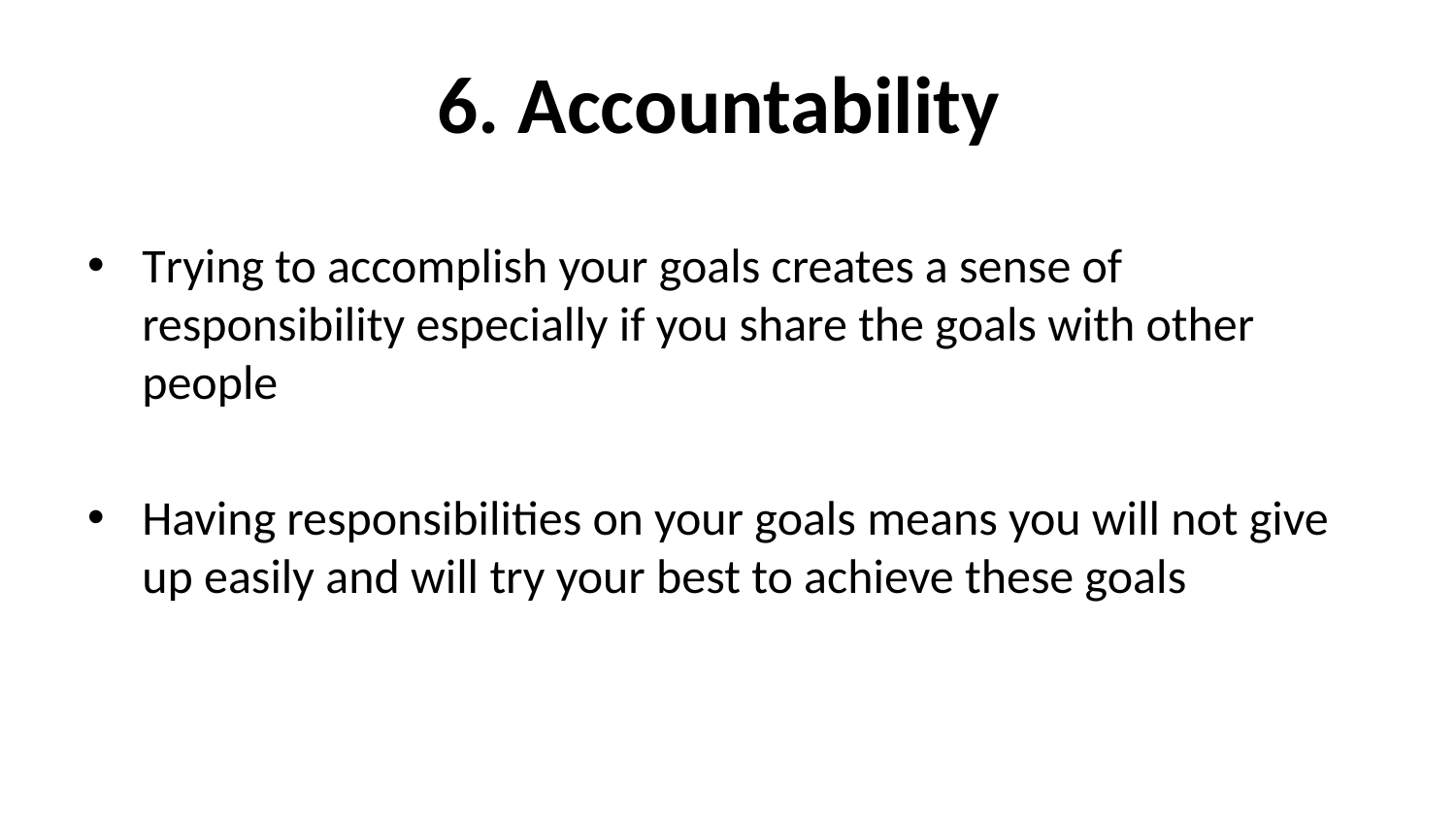

# 6. Accountability
Trying to accomplish your goals creates a sense of responsibility especially if you share the goals with other people

Having responsibilities on your goals means you will not give up easily and will try your best to achieve these goals